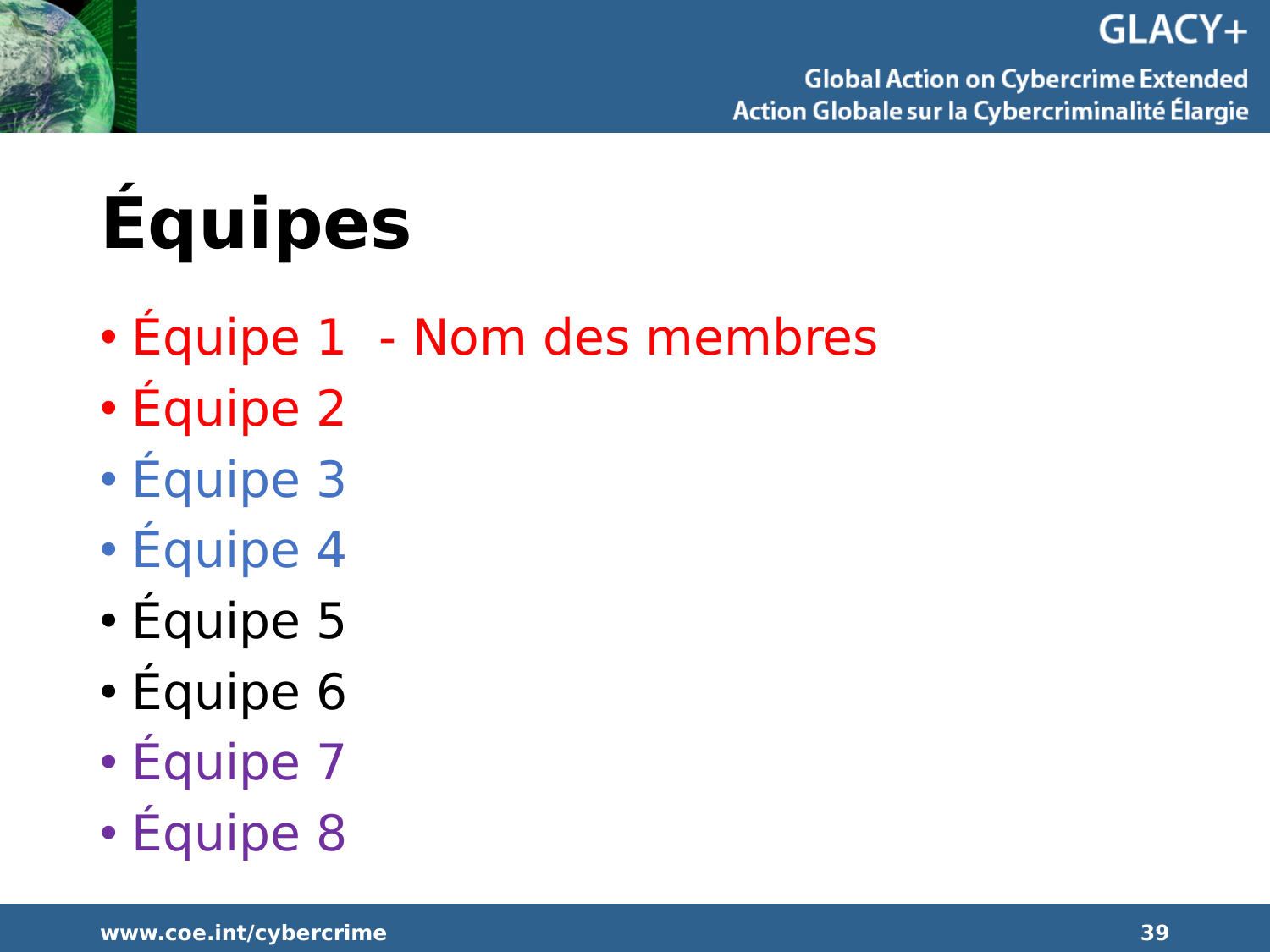

# Équipes
Équipe 1  - Nom des membres
Équipe 2
Équipe 3
Équipe 4
Équipe 5
Équipe 6
Équipe 7
Équipe 8

www.coe.int/cybercrime
39